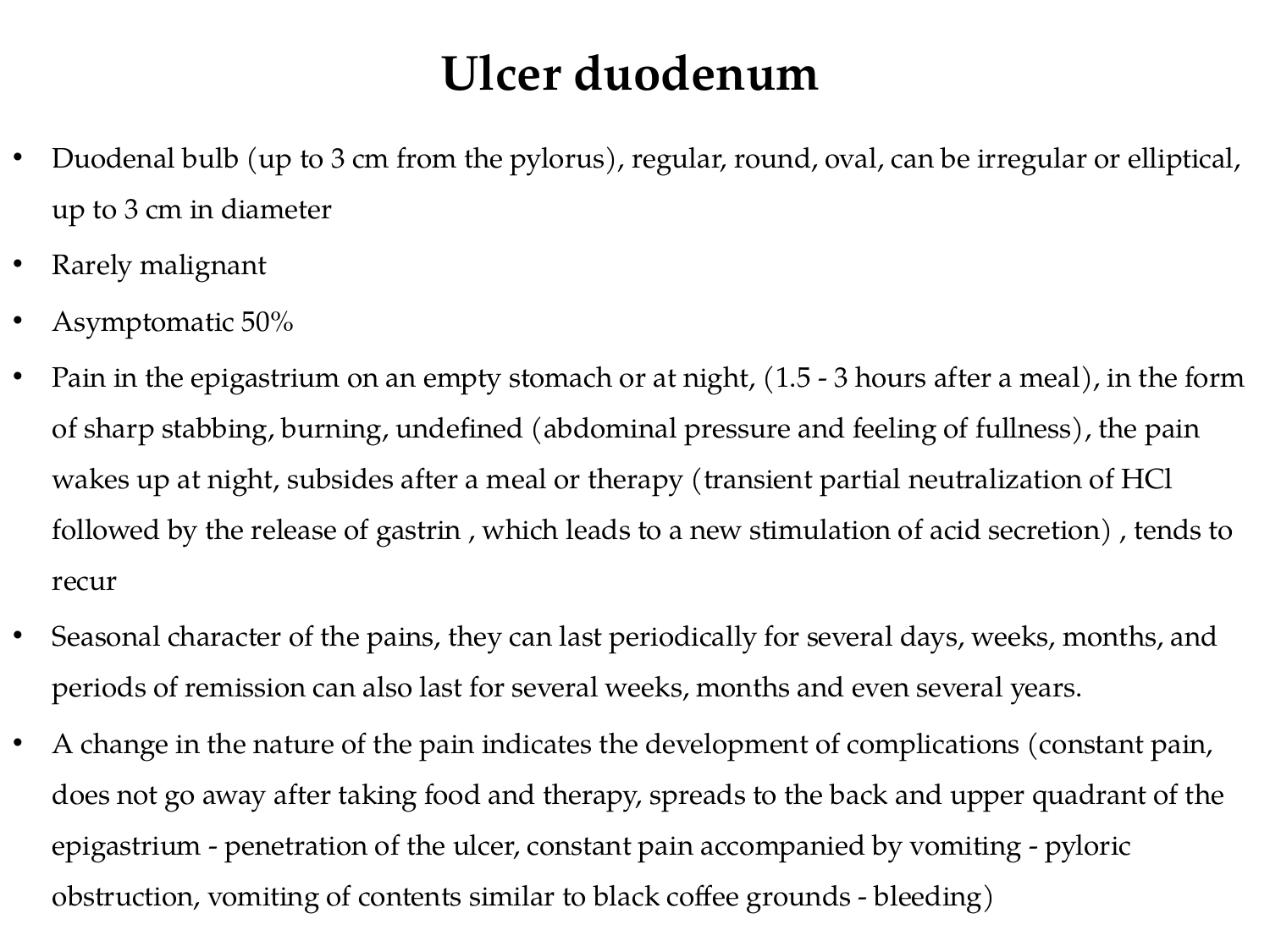

# Ulcer duodenum
Duodenal bulb (up to 3 cm from the pylorus), regular, round, oval, can be irregular or elliptical, up to 3 cm in diameter
Rarely malignant
Asymptomatic 50%
Pain in the epigastrium on an empty stomach or at night, (1.5 - 3 hours after a meal), in the form of sharp stabbing, burning, undefined (abdominal pressure and feeling of fullness), the pain wakes up at night, subsides after a meal or therapy (transient partial neutralization of HCl followed by the release of gastrin , which leads to a new stimulation of acid secretion) , tends to recur
Seasonal character of the pains, they can last periodically for several days, weeks, months, and periods of remission can also last for several weeks, months and even several years.
A change in the nature of the pain indicates the development of complications (constant pain, does not go away after taking food and therapy, spreads to the back and upper quadrant of the epigastrium - penetration of the ulcer, constant pain accompanied by vomiting - pyloric obstruction, vomiting of contents similar to black coffee grounds - bleeding)